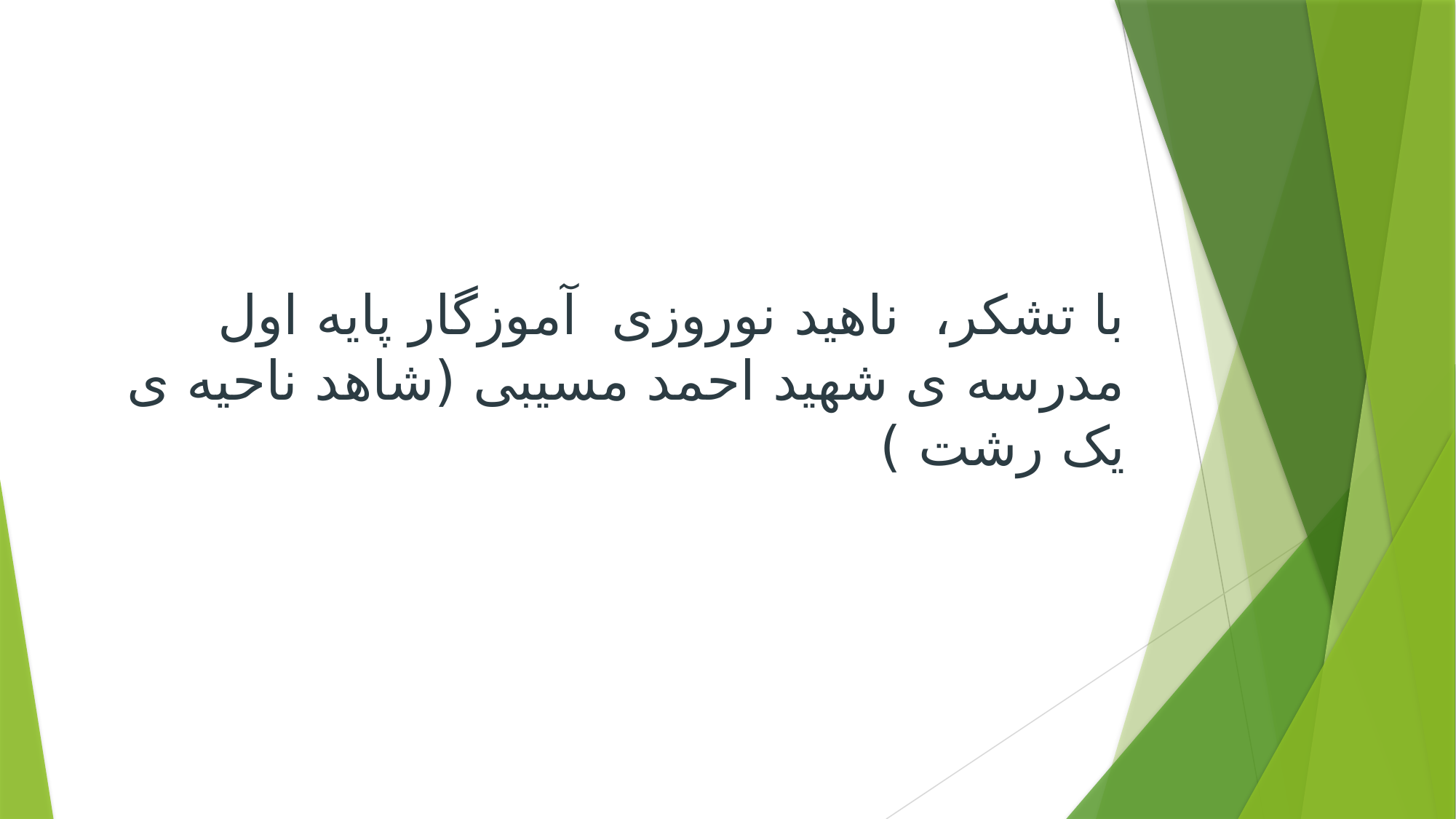

# با تشکر،  ناهید نوروزی  آموزگار پایه اول مدرسه ی شهید احمد مسیبی (شاهد ناحیه ی یک رشت )